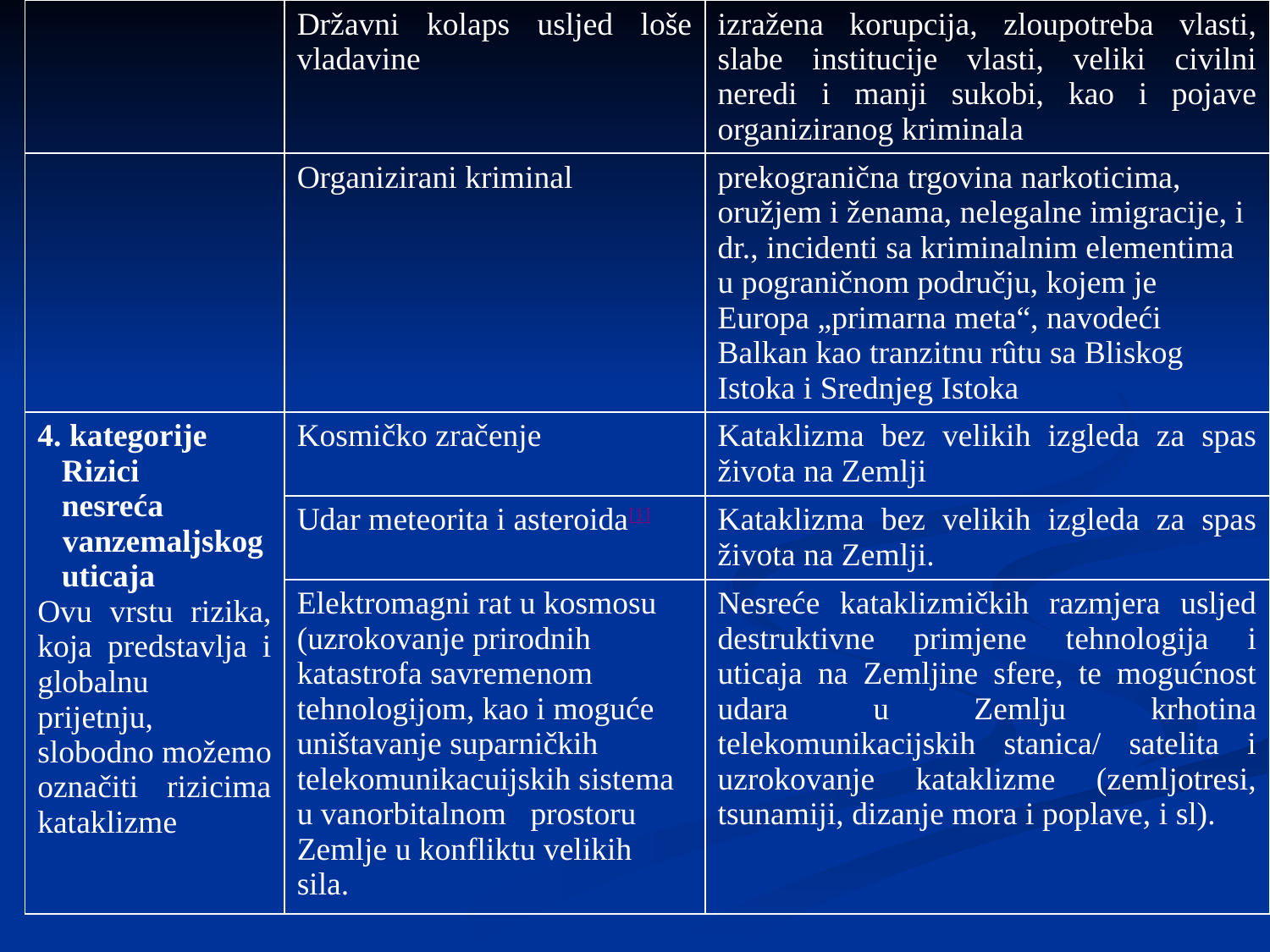

|  | Državni kolaps usljed loše vladavine | izražena korupcija, zloupotreba vlasti, slabe institucije vlasti, veliki civilni neredi i manji sukobi, kao i pojave organiziranog kriminala |
| --- | --- | --- |
|  | Organizirani kriminal | prekogranična trgovina narkoticima, oružjem i ženama, nelegalne imigracije, i dr., incidenti sa kriminalnim elementima u pograničnom području, kojem je Europa „primarna meta“, navodeći Balkan kao tranzitnu rûtu sa Bliskog Istoka i Srednjeg Istoka |
| 4. kategorije Rizici nesreća vanzemaljskog uticaja Ovu vrstu rizika, koja predstavlja i globalnu prijetnju, slobodno možemo označiti rizicima kataklizme | Kosmičko zračenje | Kataklizma bez velikih izgleda za spas života na Zemlji |
|  | Udar meteorita i asteroida[1] | Kataklizma bez velikih izgleda za spas života na Zemlji. |
|  | Elektromagni rat u kosmosu (uzrokovanje prirodnih katastrofa savremenom tehnologijom, kao i moguće uništavanje suparničkih telekomunikacuijskih sistema u vanorbitalnom prostoru Zemlje u konfliktu velikih sila. | Nesreće kataklizmičkih razmjera usljed destruktivne primjene tehnologija i uticaja na Zemljine sfere, te mogućnost udara u Zemlju krhotina telekomunikacijskih stanica/ satelita i uzrokovanje kataklizme (zemljotresi, tsunamiji, dizanje mora i poplave, i sl). |